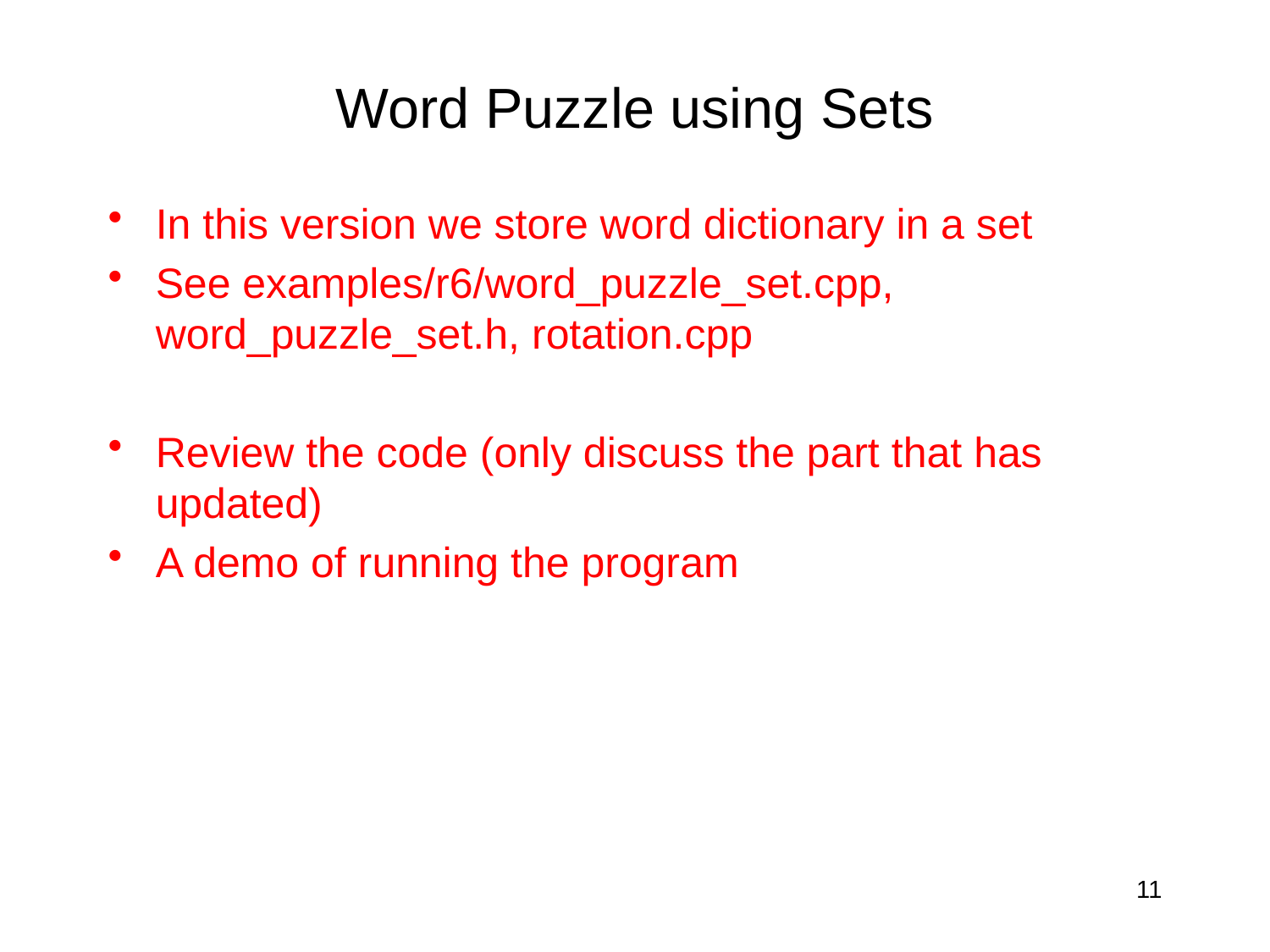

# Word Puzzle using Sets
In this version we store word dictionary in a set
See examples/r6/word_puzzle_set.cpp, word_puzzle_set.h, rotation.cpp

Review the code (only discuss the part that has updated)
A demo of running the program
11